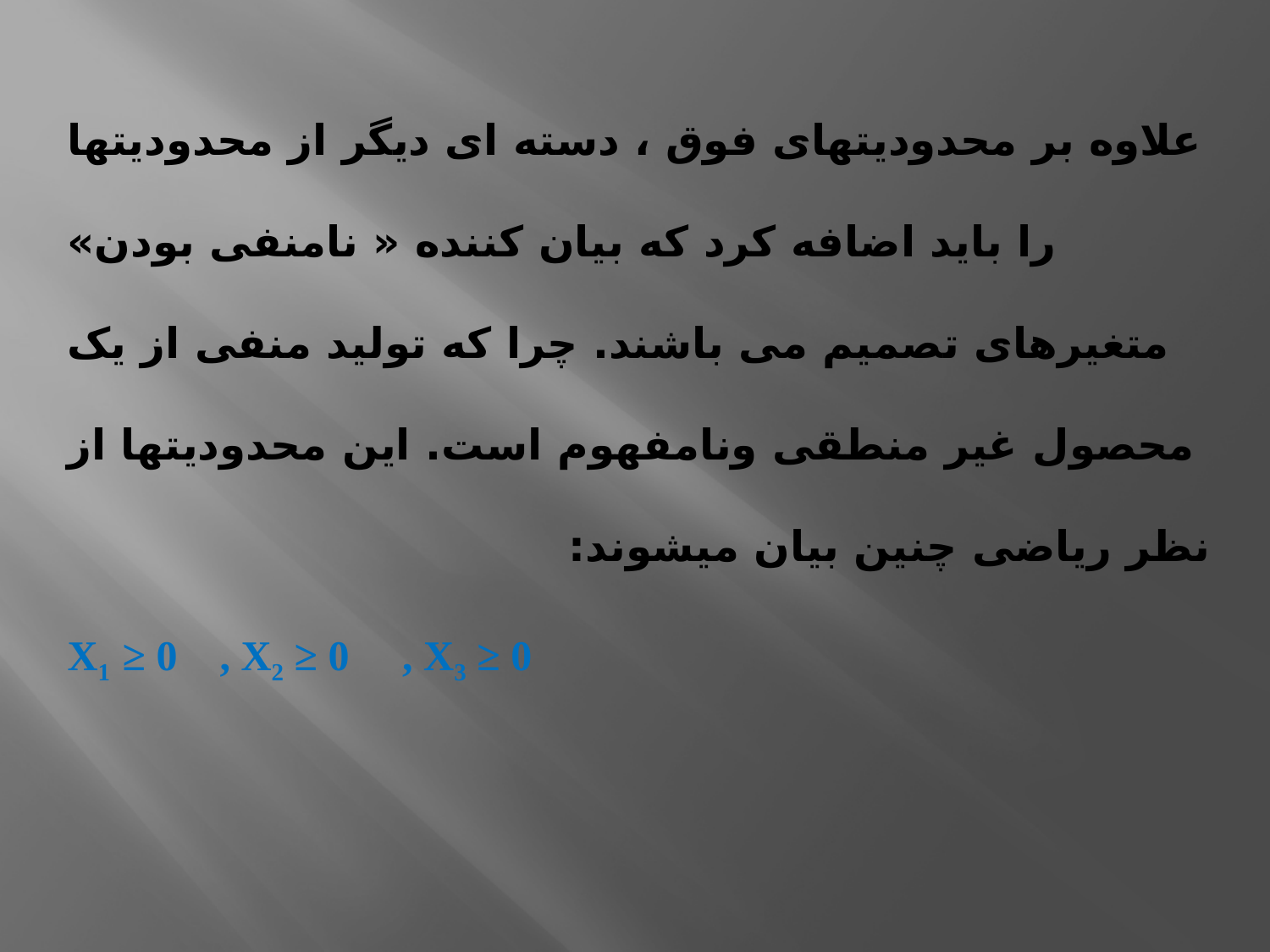

علاوه بر محدودیتهای فوق ، دسته ای دیگر از محدودیتها را باید اضافه کرد که بیان کننده « نامنفی بودن» متغیرهای تصمیم می باشند. چرا که تولید منفی از یک محصول غیر منطقی ونامفهوم است. این محدودیتها از نظر ریاضی چنین بیان میشوند: 									     X1  ≥ 0    , X2 ≥ 0     , X3 ≥ 0